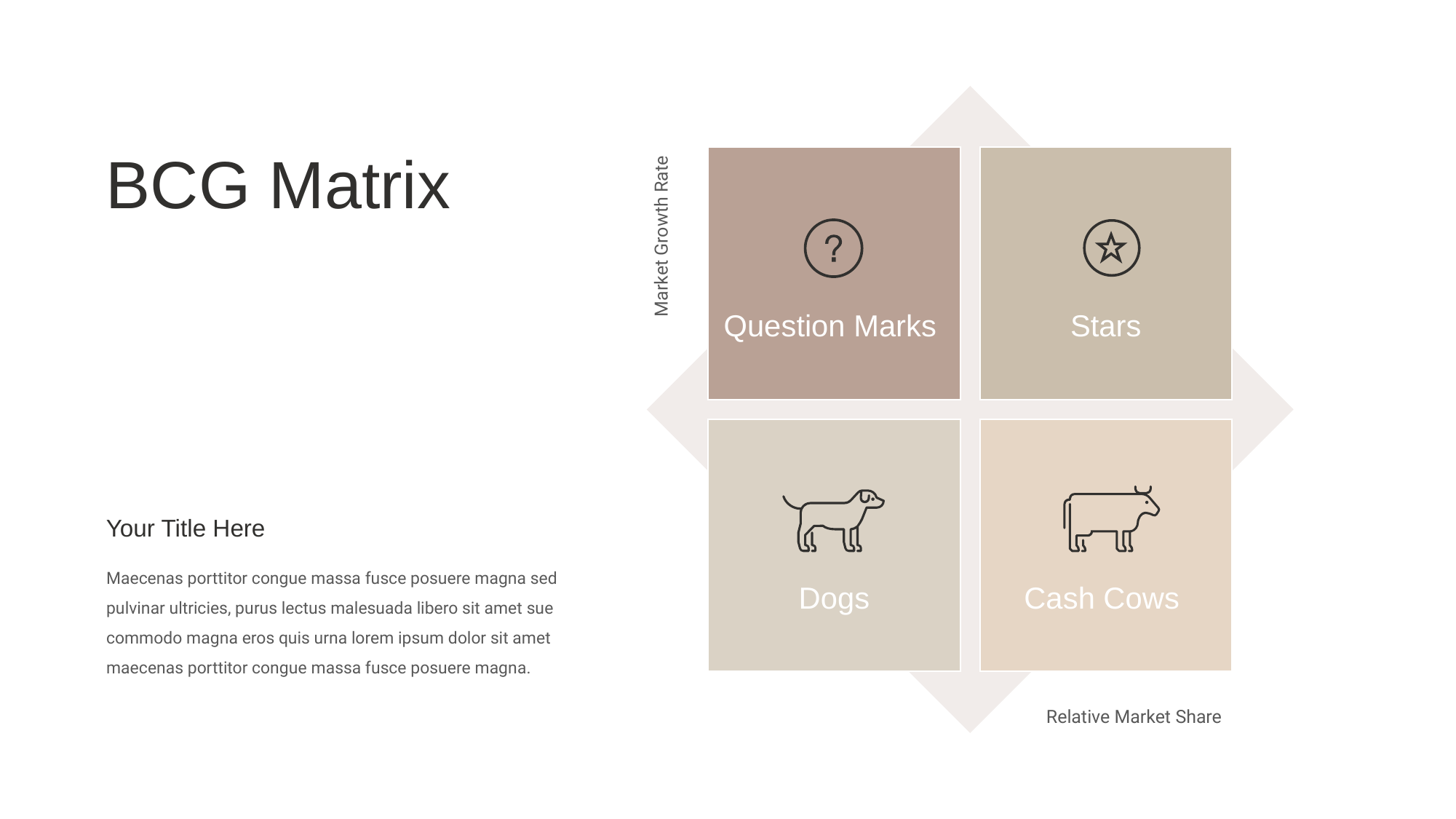

Question Marks
Stars
Dogs
Cash Cows
Market Growth Rate

Relative Market Share
BCG Matrix
Your Title Here
Maecenas porttitor congue massa fusce posuere magna sed pulvinar ultricies, purus lectus malesuada libero sit amet sue commodo magna eros quis urna lorem ipsum dolor sit amet maecenas porttitor congue massa fusce posuere magna.